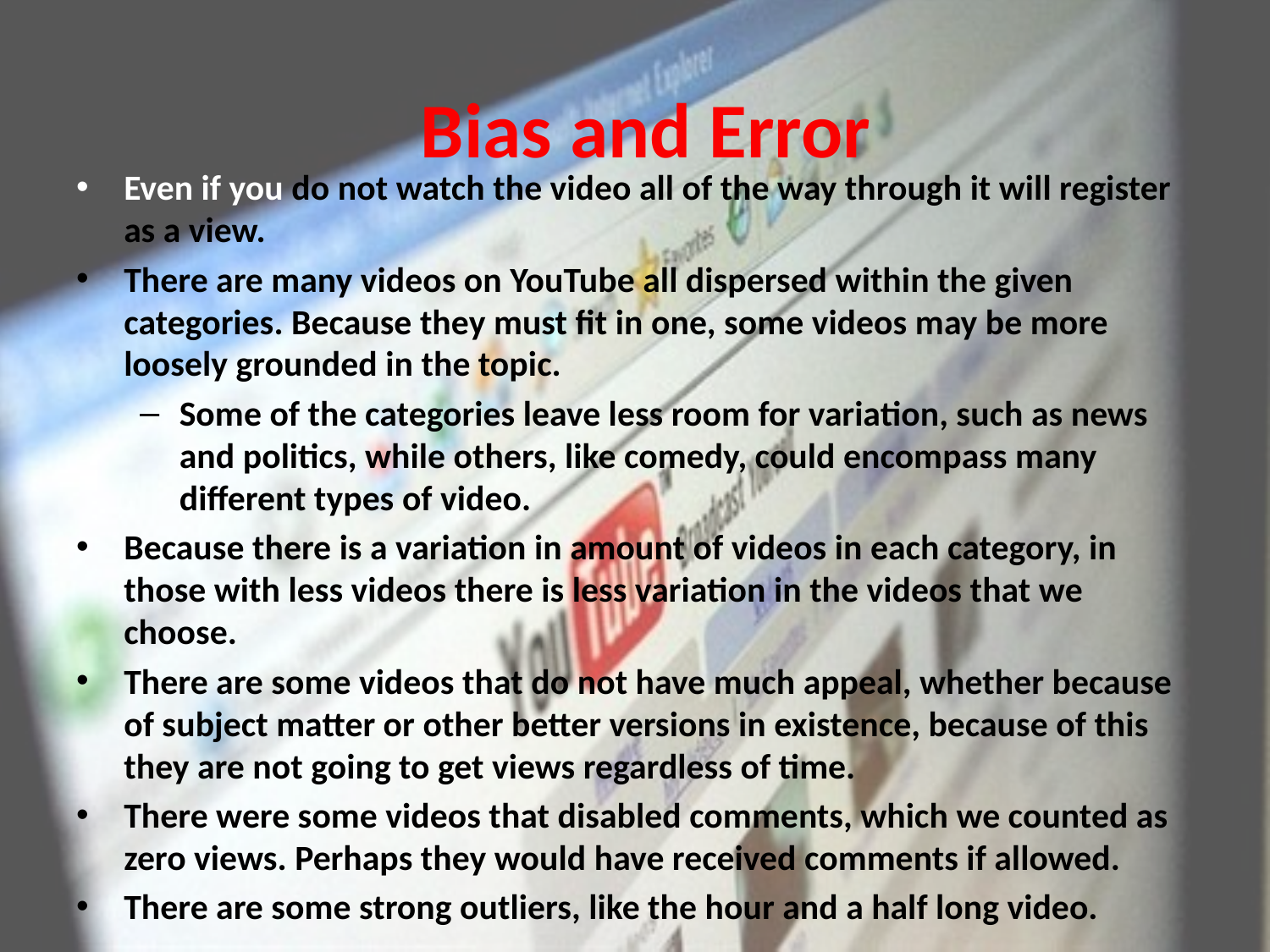

Bias and Error
Even if you do not watch the video all of the way through it will register as a view.
There are many videos on YouTube all dispersed within the given categories. Because they must fit in one, some videos may be more loosely grounded in the topic.
Some of the categories leave less room for variation, such as news and politics, while others, like comedy, could encompass many different types of video.
Because there is a variation in amount of videos in each category, in those with less videos there is less variation in the videos that we choose.
There are some videos that do not have much appeal, whether because of subject matter or other better versions in existence, because of this they are not going to get views regardless of time.
There were some videos that disabled comments, which we counted as zero views. Perhaps they would have received comments if allowed.
There are some strong outliers, like the hour and a half long video.